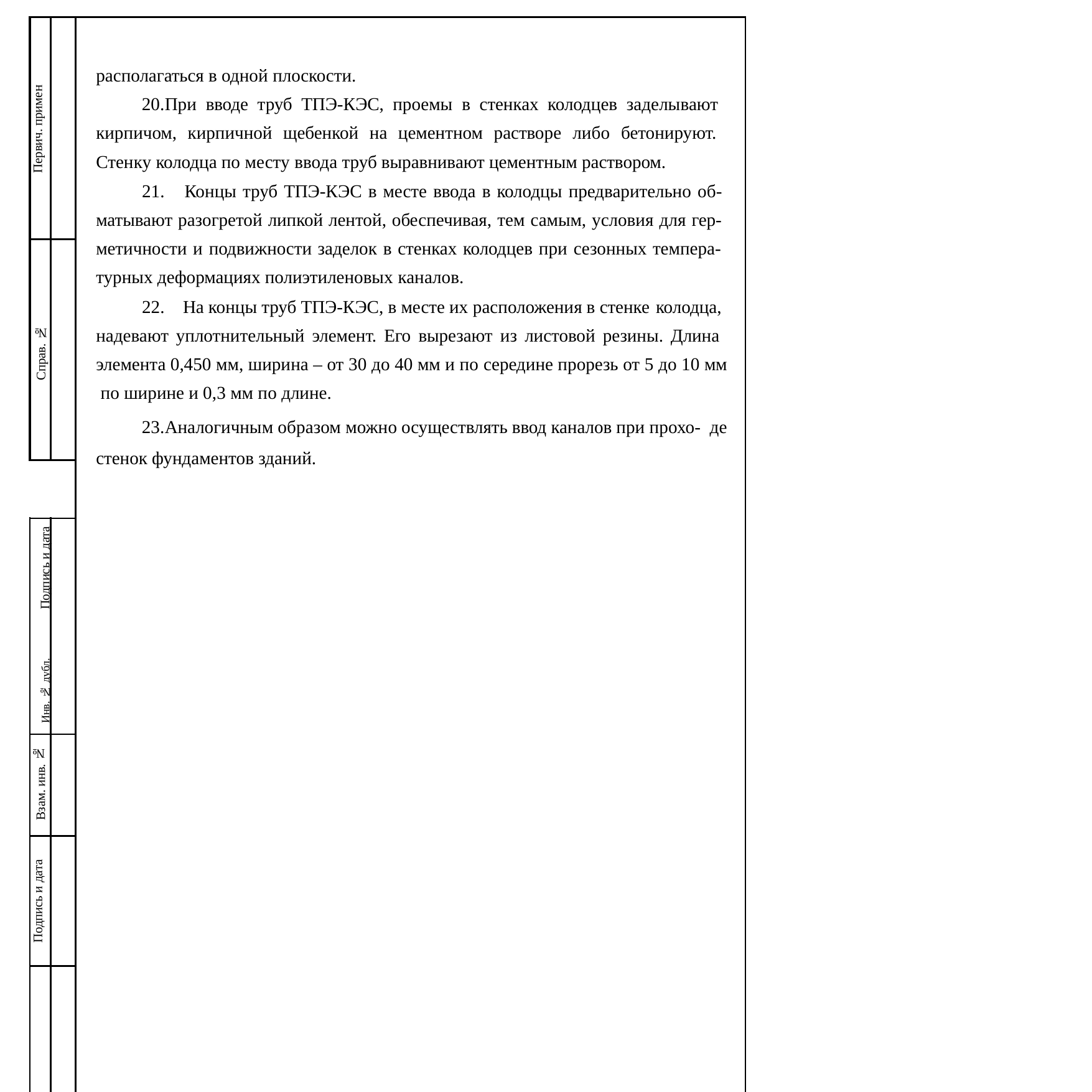

| Первич. примен |  | располагаться в одной плоскости. При вводе труб ТПЭ-КЭС, проемы в стенках колодцев заделывают кирпичом, кирпичной щебенкой на цементном растворе либо бетонируют. Стенку колодца по месту ввода труб выравнивают цементным раствором. Концы труб ТПЭ-КЭС в месте ввода в колодцы предварительно об- матывают разогретой липкой лентой, обеспечивая, тем самым, условия для гер- метичности и подвижности заделок в стенках колодцев при сезонных темпера- турных деформациях полиэтиленовых каналов. На концы труб ТПЭ-КЭС, в месте их расположения в стенке колодца, надевают уплотнительный элемент. Его вырезают из листовой резины. Длина элемента 0,450 мм, ширина – от 30 до 40 мм и по середине прорезь от 5 до 10 мм по ширине и 0,3 мм по длине. Аналогичным образом можно осуществлять ввод каналов при прохо- де стенок фундаментов зданий. |  |  |  |  |  |  |
| --- | --- | --- | --- | --- | --- | --- | --- | --- |
| Справ. № |  |  |  |  |  |  |  |  |
|  |  |  |  |  |  |  |  |  |
| Инв. № дубл. Подпись и дата |  |  |  |  |  |  |  |  |
| Взам. инв. № |  |  |  |  |  |  |  |  |
| Подпись и дата |  |  |  |  |  |  |  |  |
| Инв. № подл |  |  |  |  |  |  |  |  |
|  |  |  |  |  |  |  | ТПЭ-КЭС. Техническая информация для проектирования | лист |
|  |  |  |  |  |  |  |  |  |
|  |  |  |  |  |  |  |  | 14 |
|  |  | Изм | Лист | № документа | Подпись | Дата |  |  |